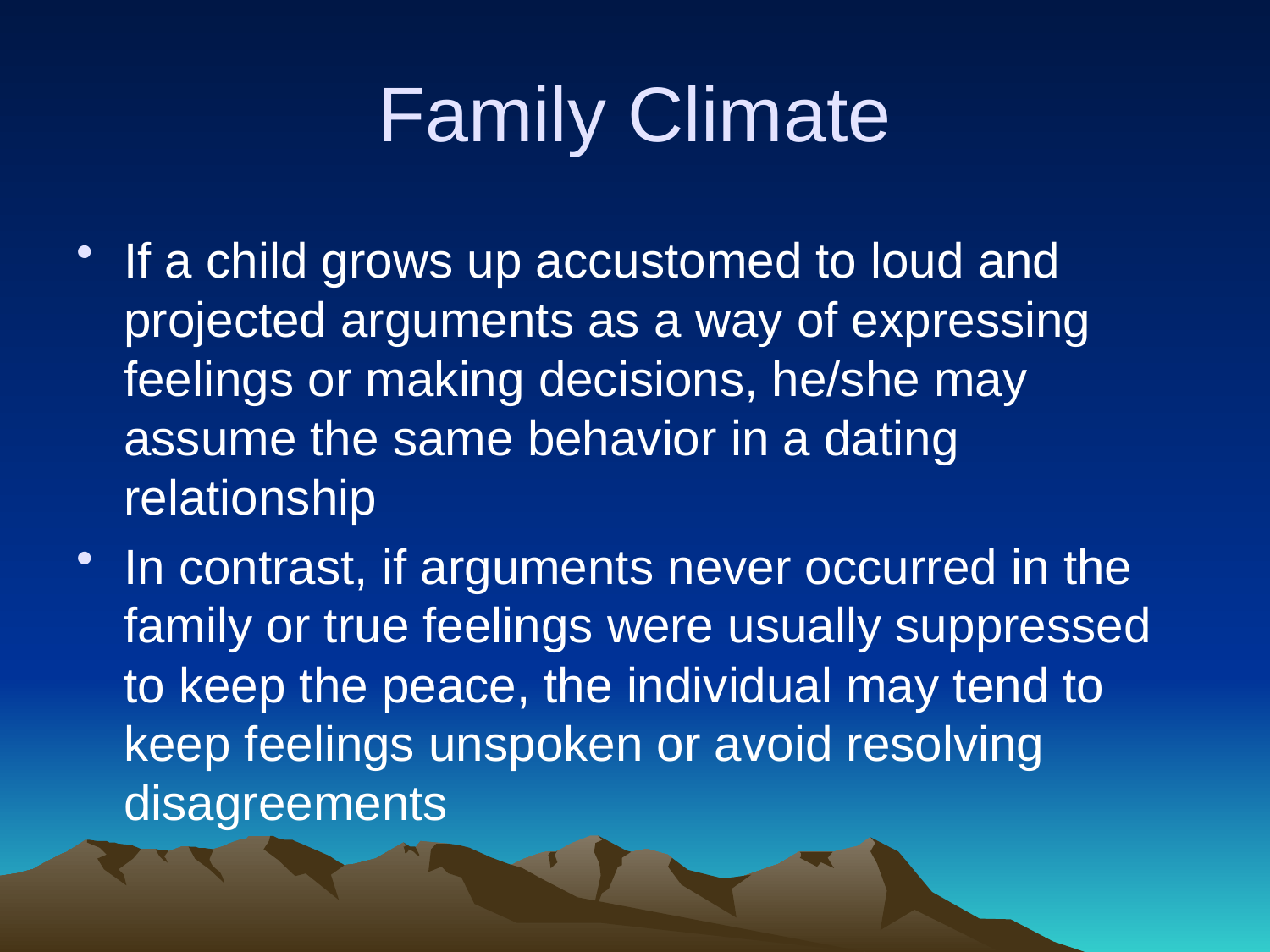

# Family Climate
If a child grows up accustomed to loud and projected arguments as a way of expressing feelings or making decisions, he/she may assume the same behavior in a dating relationship
In contrast, if arguments never occurred in the family or true feelings were usually suppressed to keep the peace, the individual may tend to keep feelings unspoken or avoid resolving disagreements